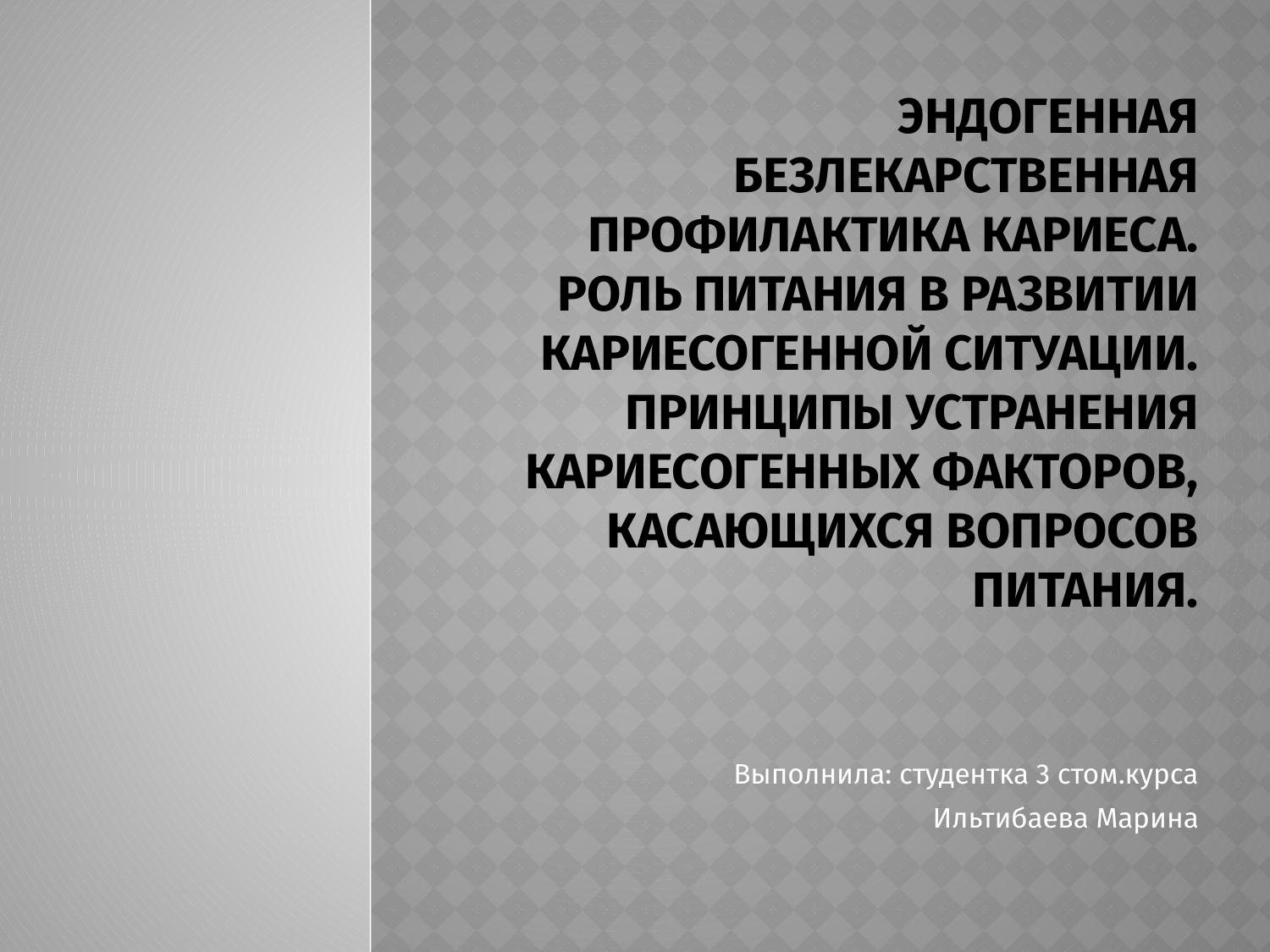

# эндогенная безлекарственная профилактика кариеса. роль питания в развитии кариесогенной ситуации. Принципы устранения кариесогенных факторов, касающихся вопросов питания.
Выполнила: студентка 3 стом.курса
Ильтибаева Марина